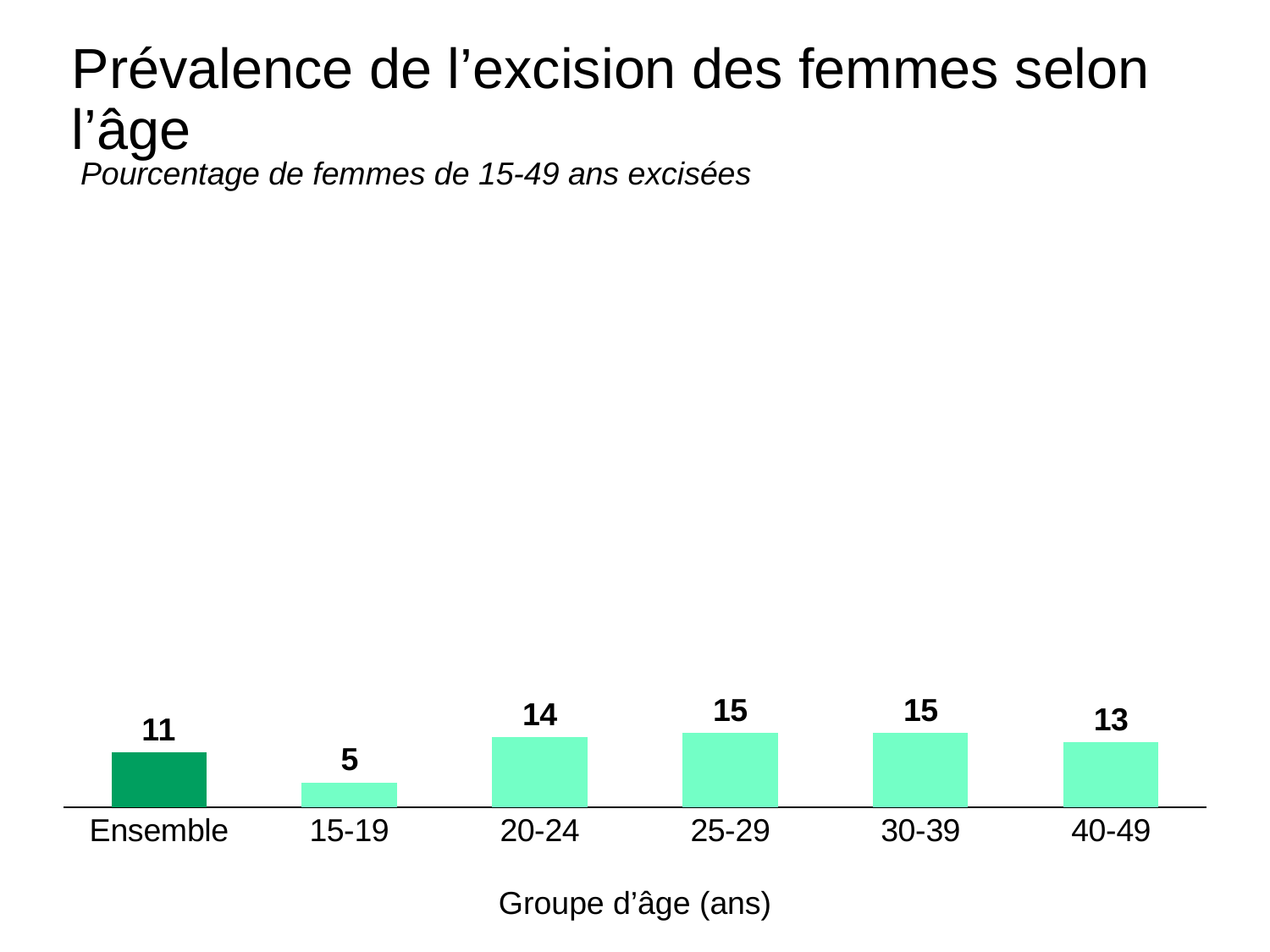

# Prévalence de l’excision des femmes selon l’âge
 Pourcentage de femmes de 15-49 ans excisées

### Chart

| Category | Column2 |
|---|---|
| Ensemble | 11.0 |
| 15-19 | 5.0 |
| 20-24 | 14.0 |
| 25-29 | 15.0 |
| 30-39 | 15.0 |
| 40-49 | 13.0 |
Groupe d’âge (ans)